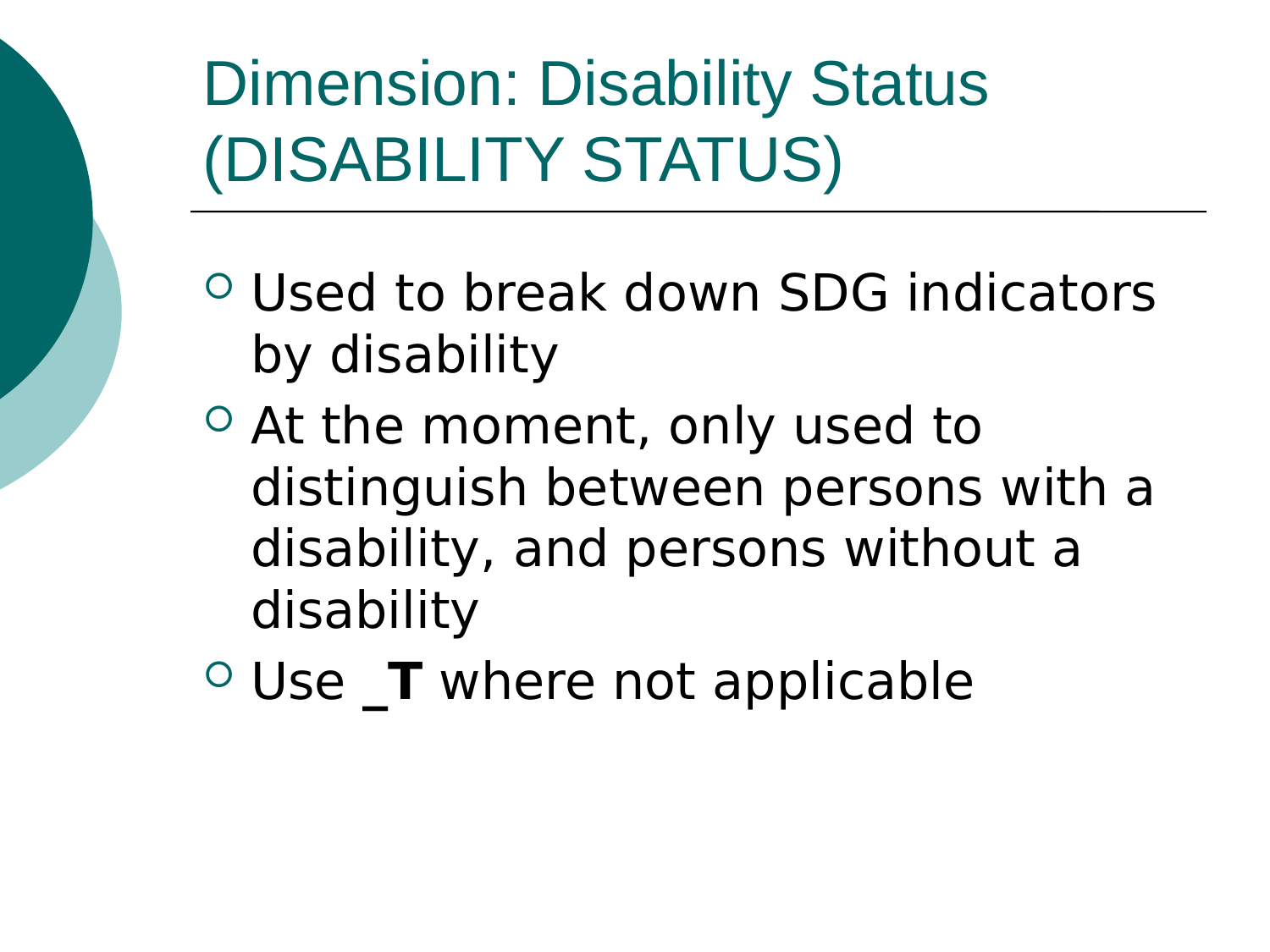

# Dimension: Disability Status (DISABILITY STATUS)
Used to break down SDG indicators by disability
At the moment, only used to distinguish between persons with a disability, and persons without a disability
Use _T where not applicable